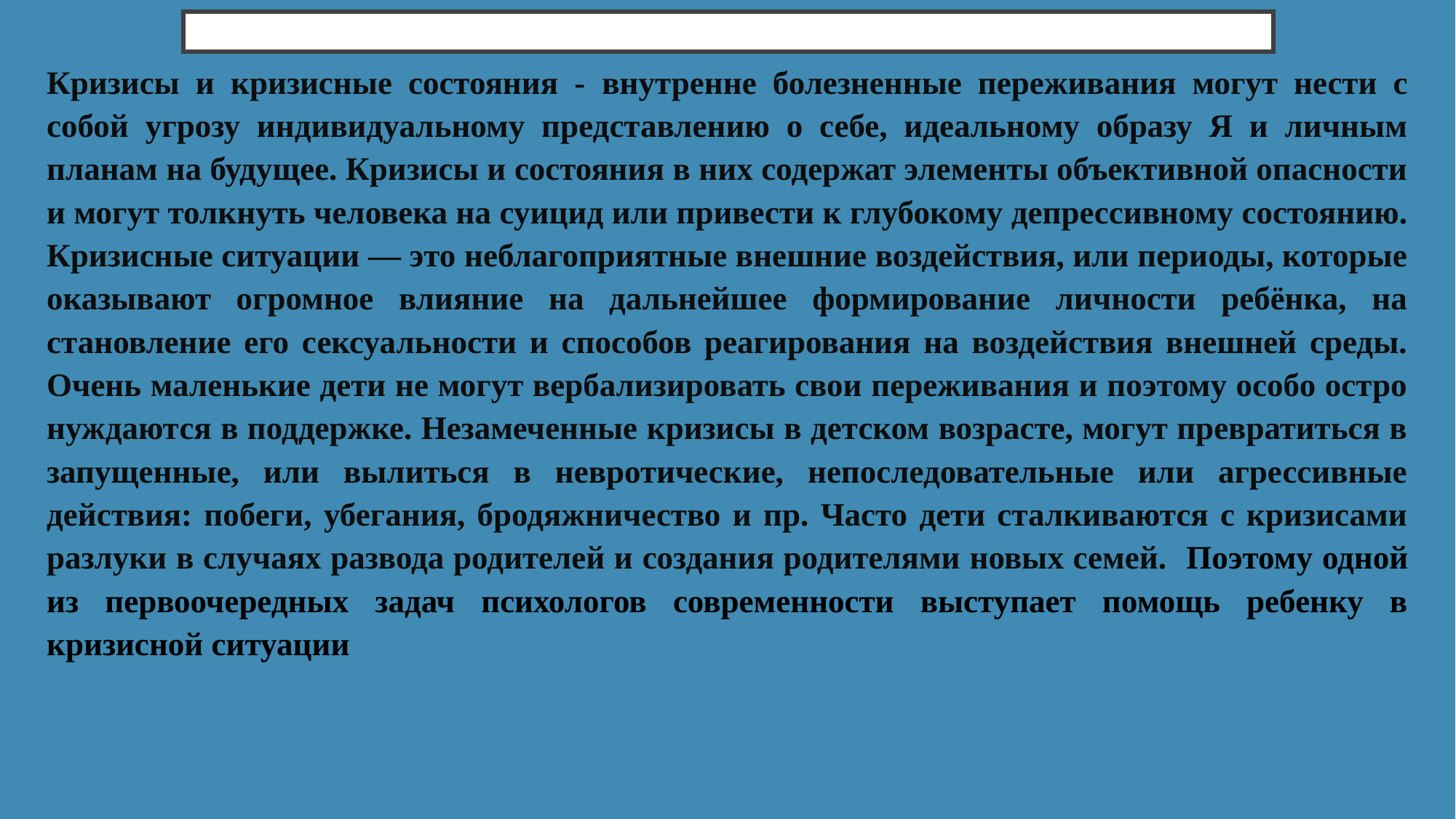

# Актуальность исследования:
Кризисы и кризисные состояния - внутренне болезненные переживания могут нести с собой угрозу индивидуальному представлению о себе, идеальному образу Я и личным планам на будущее. Кризисы и состояния в них содержат элементы объективной опасности и могут толкнуть человека на суицид или привести к глубокому депрессивному состоянию. Кризисные ситуации — это неблагоприятные внешние воздействия, или периоды, которые оказывают огромное влияние на дальнейшее формирование личности ребёнка, на становление его сексуальности и способов реагирования на воздействия внешней среды. Очень маленькие дети не могут вербализировать свои переживания и поэтому особо остро нуждаются в поддержке. Незамеченные кризисы в детском возрасте, могут превратиться в запущенные, или вылиться в невротические, непоследовательные или агрессивные действия: побеги, убегания, бродяжничество и пр. Часто дети сталкиваются с кризисами разлуки в случаях развода родителей и создания родителями новых семей.  Поэтому одной из первоочередных задач психологов современности выступает помощь ребенку в кризисной ситуации